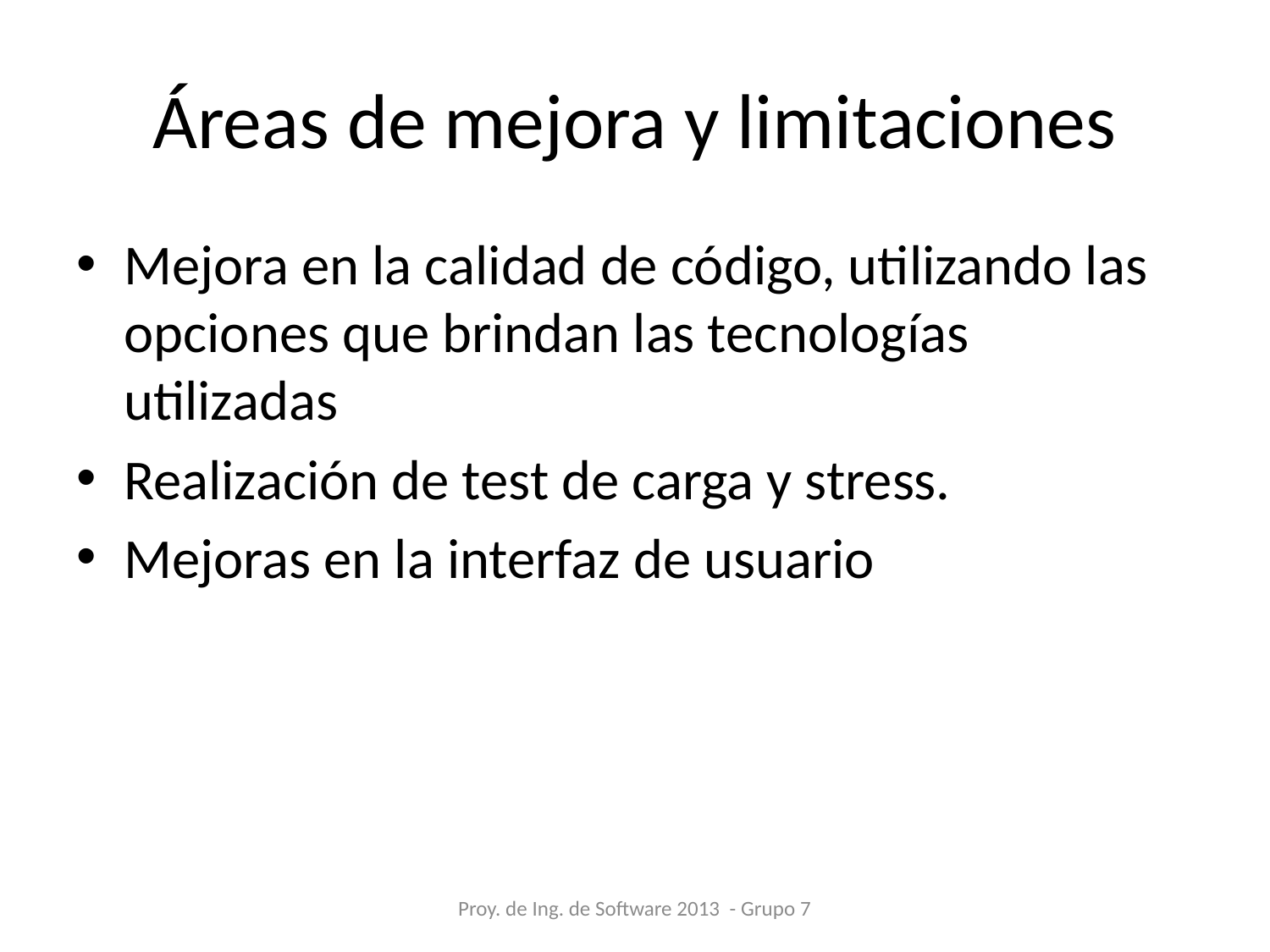

# Áreas de mejora y limitaciones
Mejora en la calidad de código, utilizando las opciones que brindan las tecnologías utilizadas
Realización de test de carga y stress.
Mejoras en la interfaz de usuario

Proy. de Ing. de Software 2013  - Grupo 7